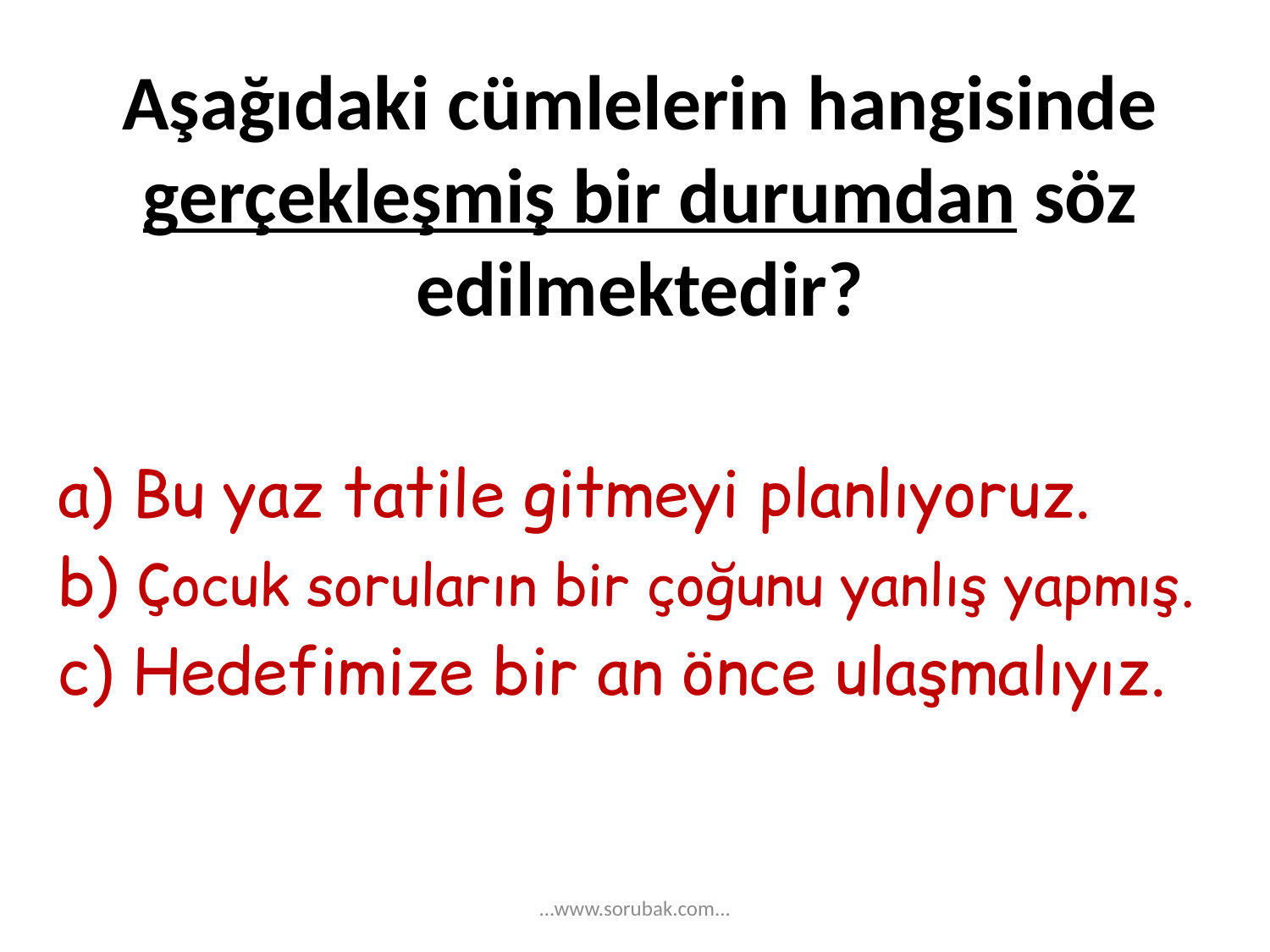

Aşağıdaki cümlelerin hangisinde gerçekleşmiş bir durumdan söz edilmektedir?

a) Bu yaz tatile gitmeyi planlıyoruz.
b) Çocuk soruların bir çoğunu yanlış yapmış.
c) Hedefimize bir an önce ulaşmalıyız.

...www.sorubak.com...